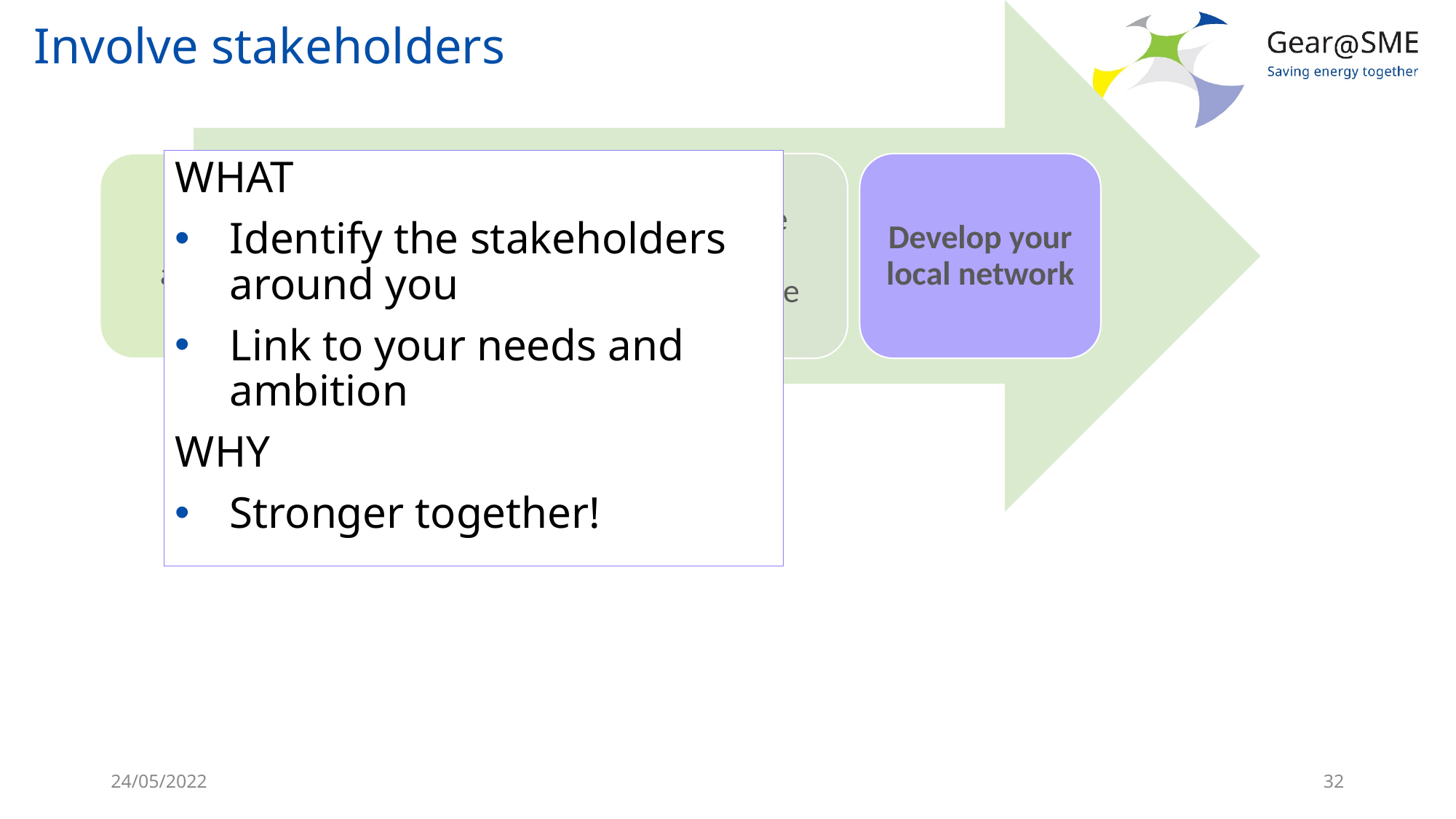

Involve stakeholders
#
WHAT
Identify the stakeholders around you
Link to your needs and ambition
WHY
Stronger together!
Set your ambition
Define the services and activities you want to offer
Motivate SMEs to participate
Develop your local network

24/05/2022
32